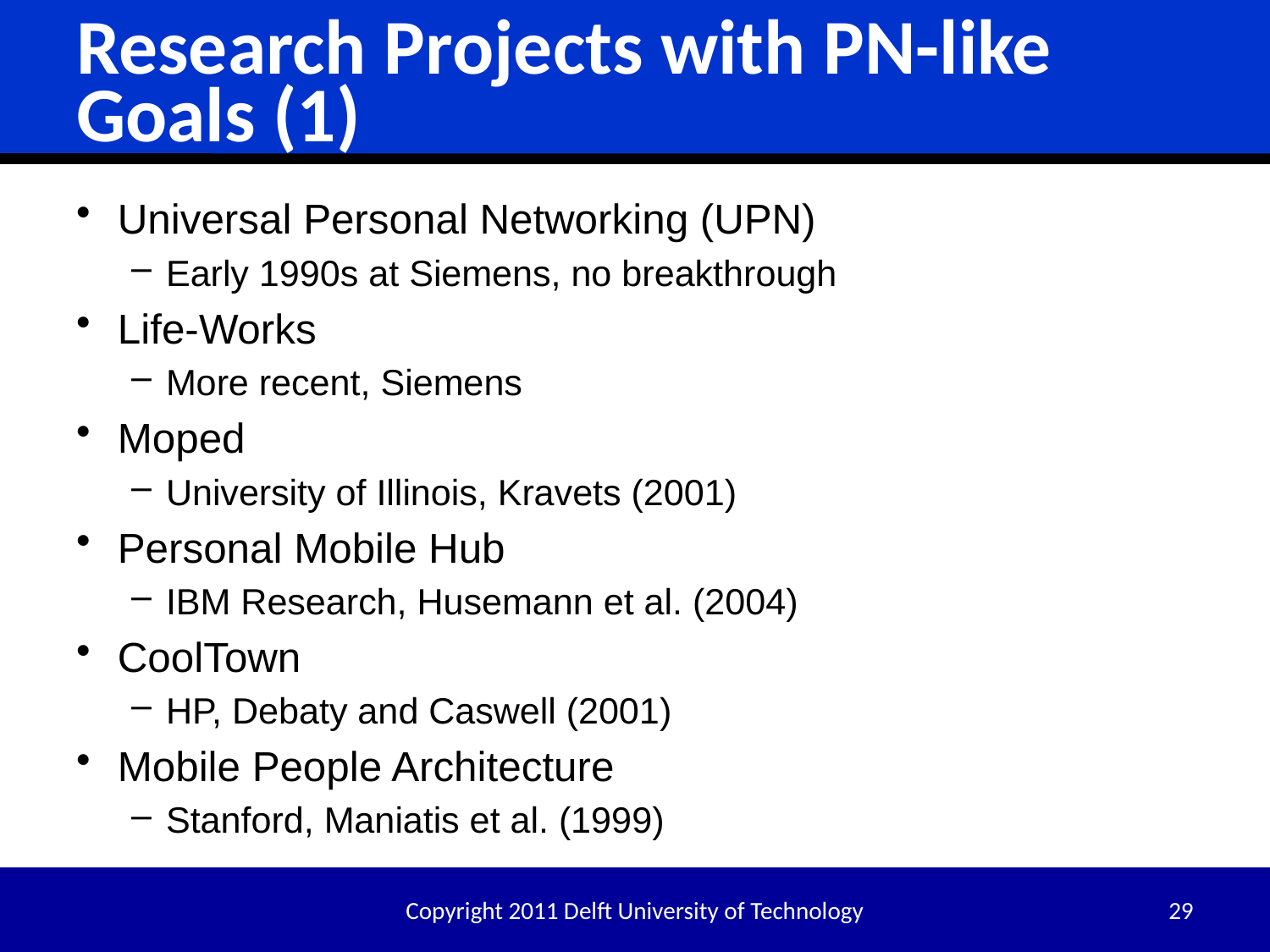

# Research Projects with PN-like Goals (1)
Universal Personal Networking (UPN)
Early 1990s at Siemens, no breakthrough
Life-Works
More recent, Siemens
Moped
University of Illinois, Kravets (2001)
Personal Mobile Hub
IBM Research, Husemann et al. (2004)
CoolTown
HP, Debaty and Caswell (2001)
Mobile People Architecture
Stanford, Maniatis et al. (1999)
Copyright 2011 Delft University of Technology
29